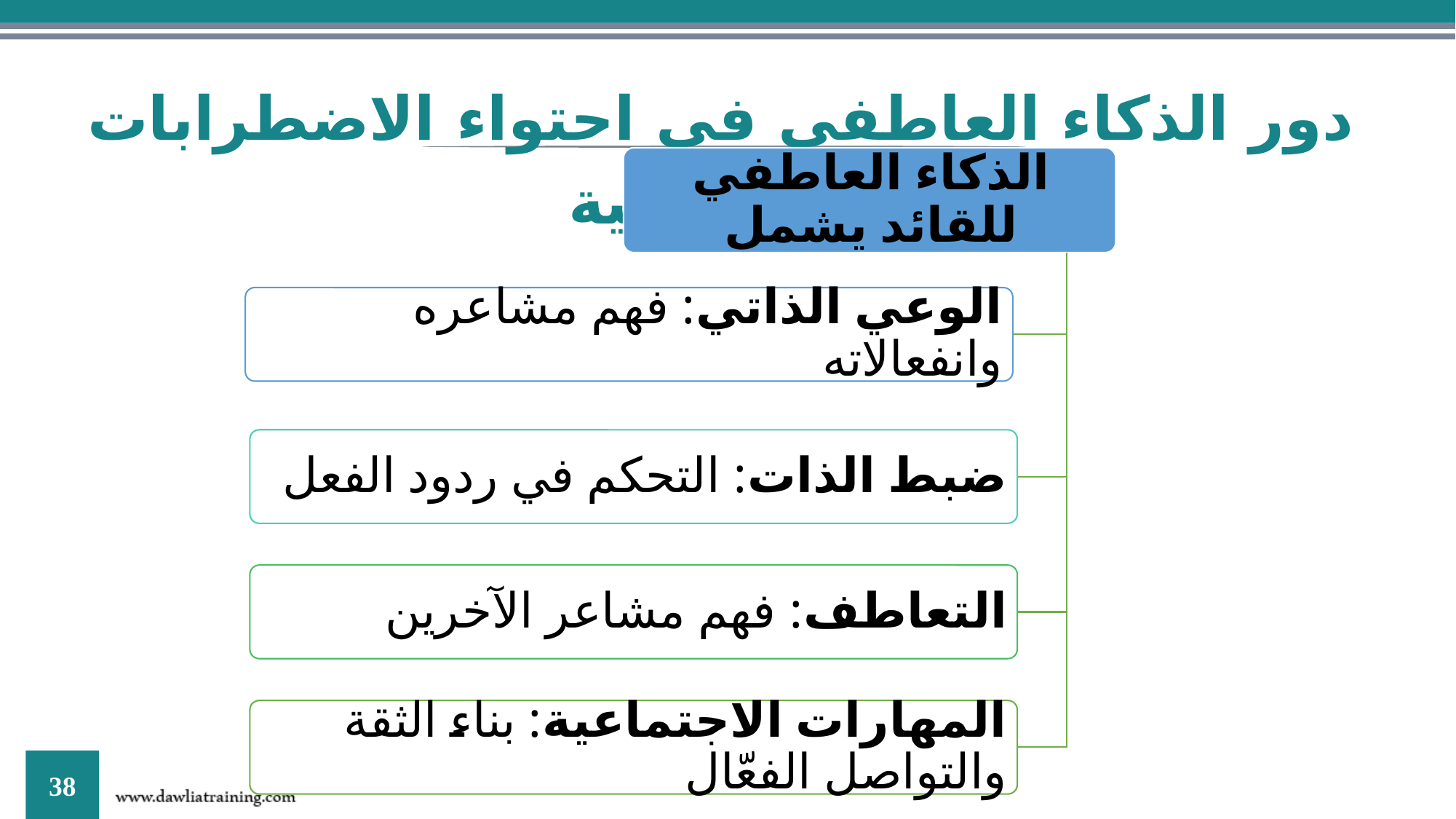

دور الذكاء العاطفي في احتواء الاضطرابات المؤسسية
الذكاء العاطفي للقائد يشمل
الوعي الذاتي: فهم مشاعره وانفعالاته
ضبط الذات: التحكم في ردود الفعل
التعاطف: فهم مشاعر الآخرين
المهارات الاجتماعية: بناء الثقة والتواصل الفعّال